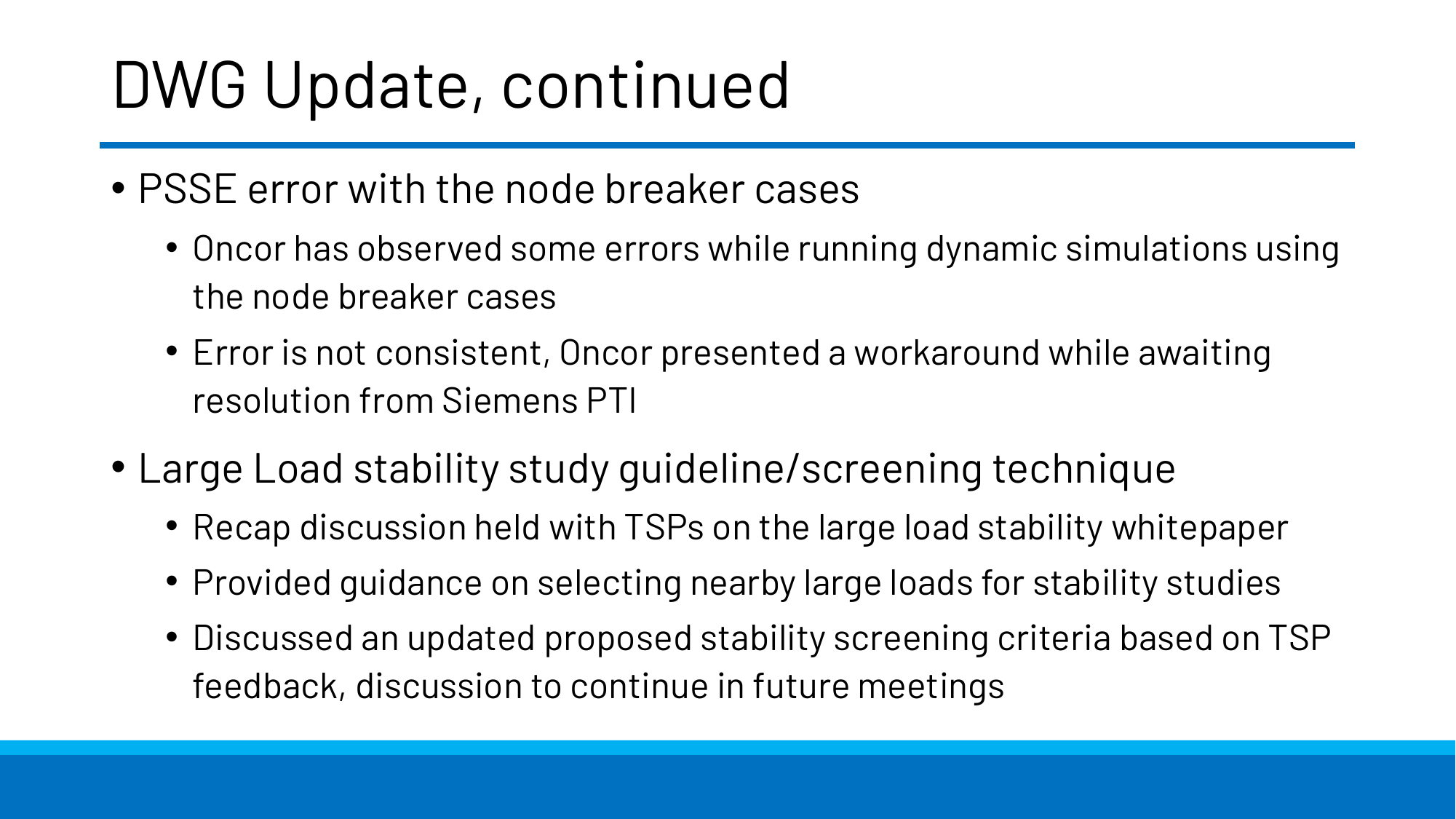

# DWG Update, continued
PSSE error with the node breaker cases
Oncor has observed some errors while running dynamic simulations using the node breaker cases
Error is not consistent, Oncor presented a workaround while awaiting resolution from Siemens PTI
Large Load stability study guideline/screening technique
Recap discussion held with TSPs on the large load stability whitepaper
Provided guidance on selecting nearby large loads for stability studies
Discussed an updated proposed stability screening criteria based on TSP feedback, discussion to continue in future meetings